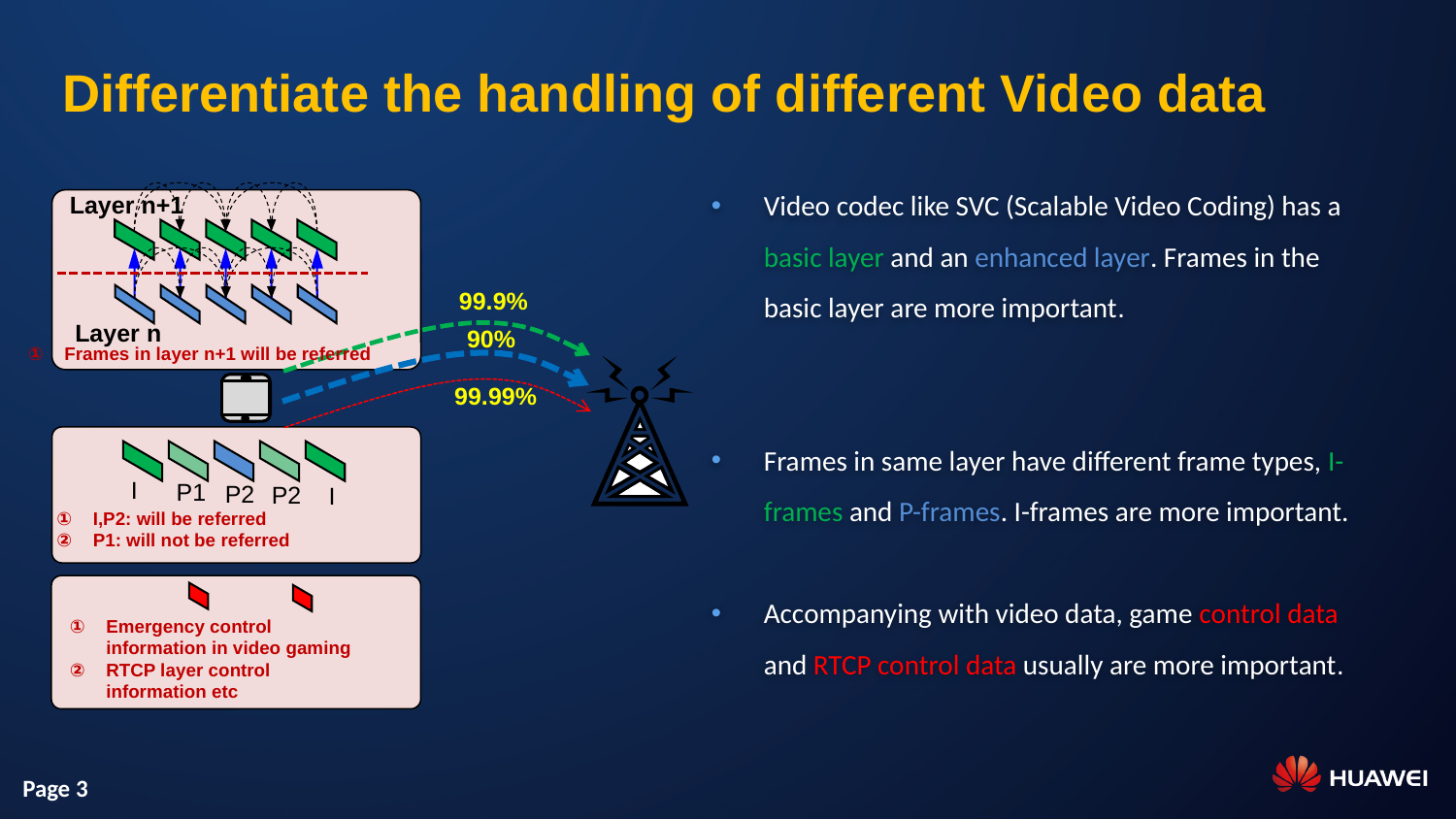

Differentiate the handling of different Video data
Video codec like SVC (Scalable Video Coding) has a basic layer and an enhanced layer. Frames in the basic layer are more important.

Frames in same layer have different frame types, I-frames and P-frames. I-frames are more important.

Accompanying with video data, game control data and RTCP control data usually are more important.

Layer n+1

99.9%

Layer n

90%
Frames in layer n+1 will be referred

99.99%

I
P1
P2
P2
I
I,P2: will be referred
P1: will not be referred

Emergency control information in video gaming
RTCP layer control information etc